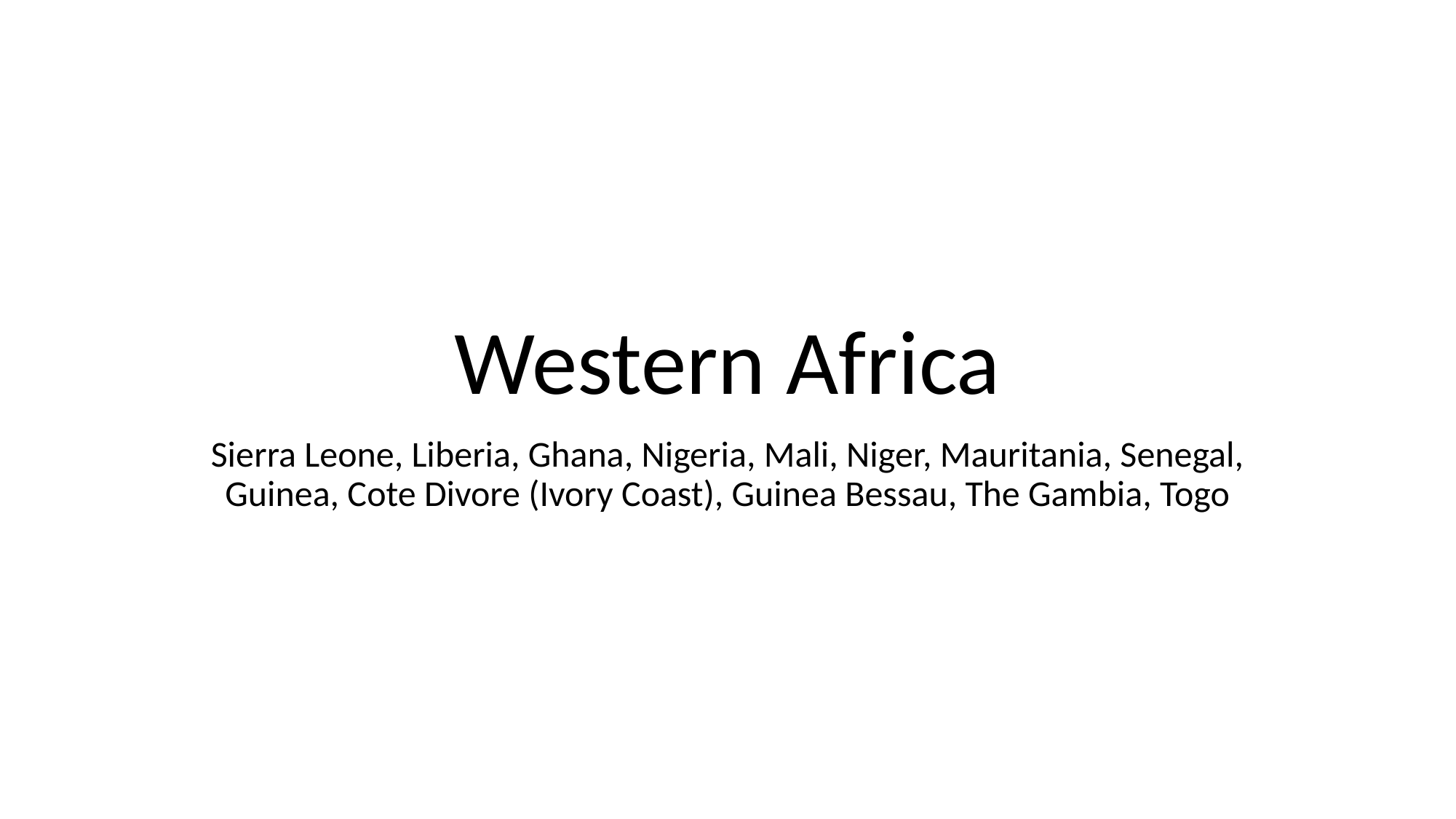

# Western Africa
Sierra Leone, Liberia, Ghana, Nigeria, Mali, Niger, Mauritania, Senegal, Guinea, Cote Divore (Ivory Coast), Guinea Bessau, The Gambia, Togo